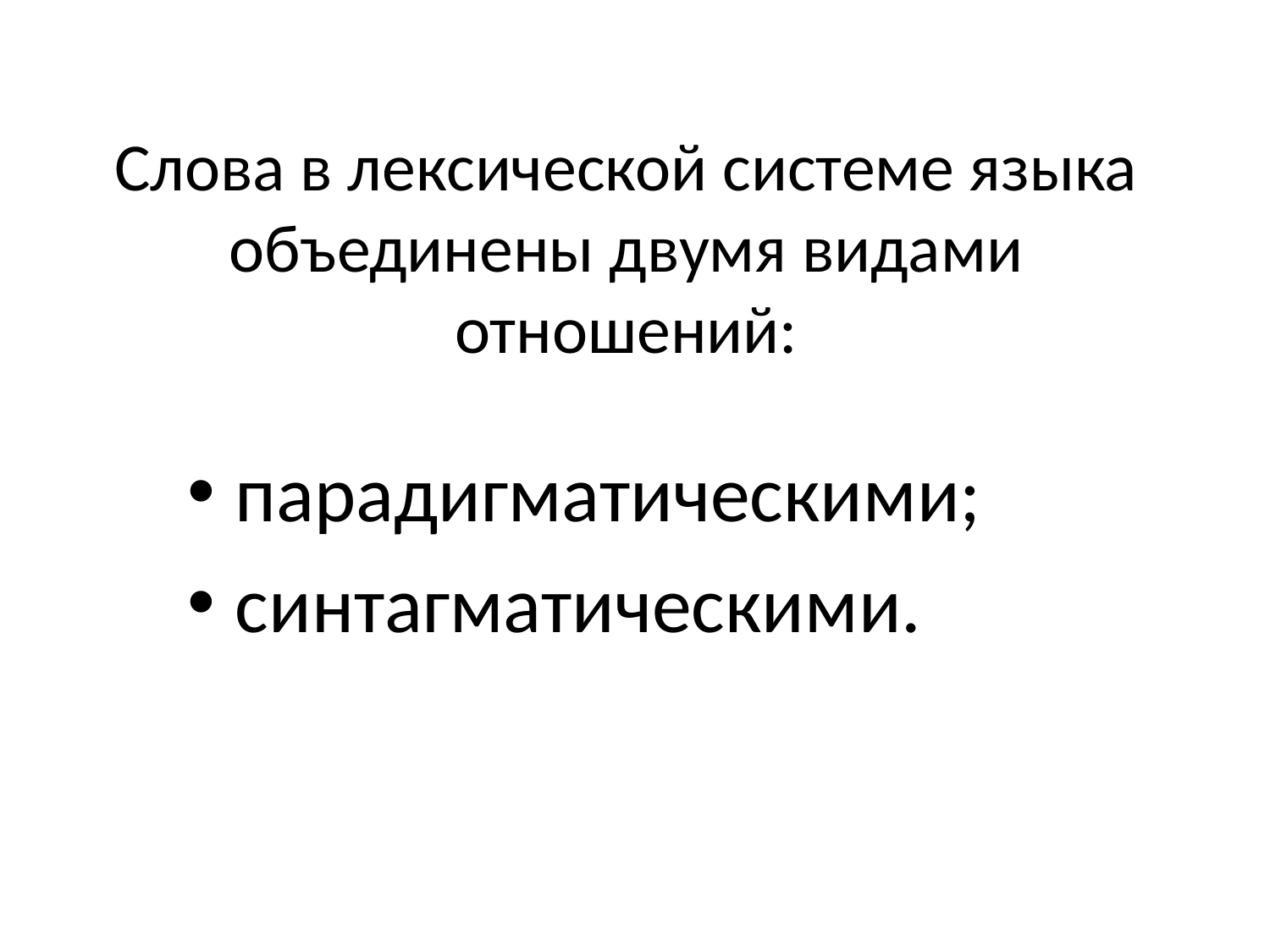

# Слова в лексической системе языка объединены двумя видами отношений:
парадигматическими;
синтагматическими.